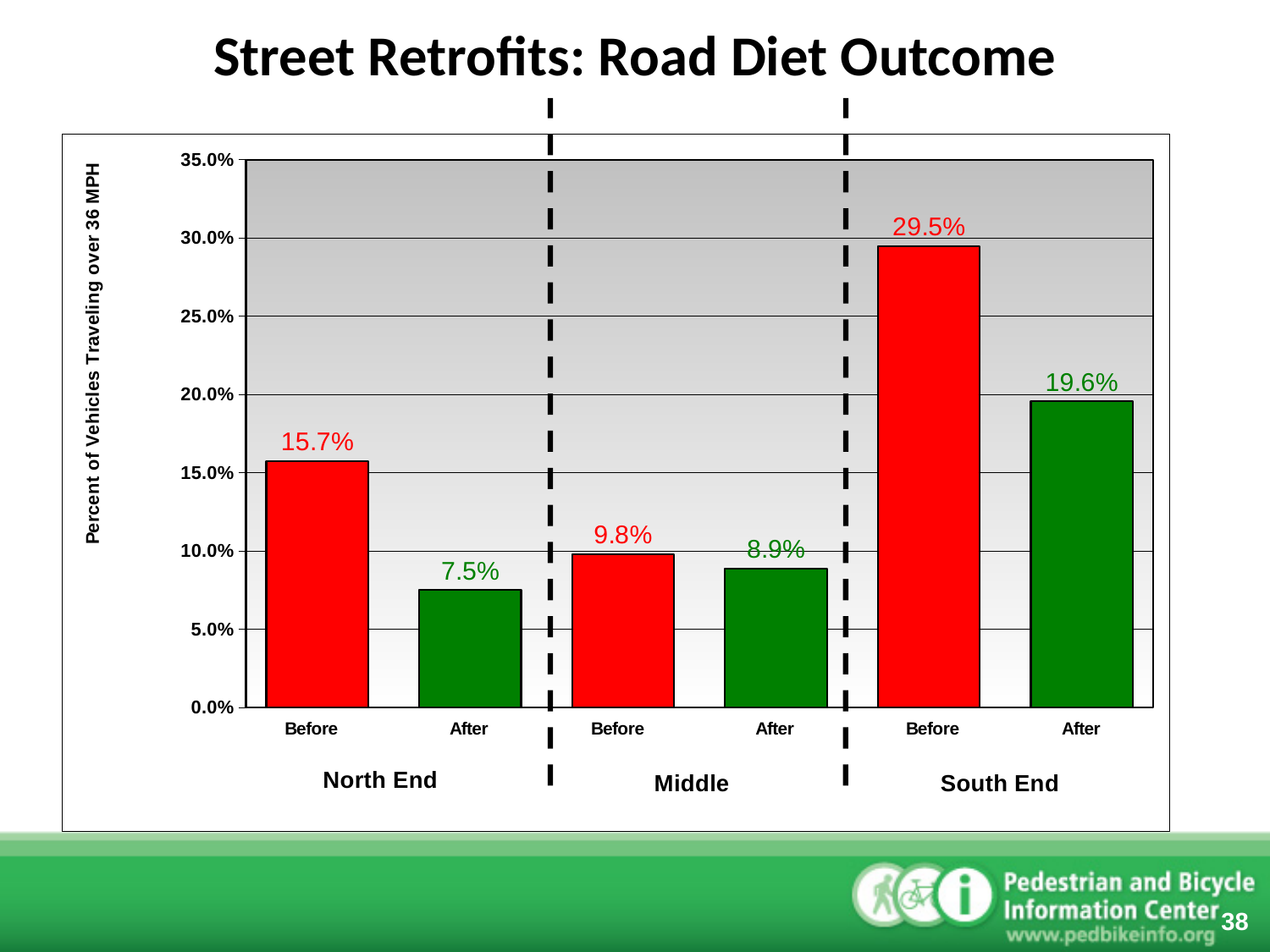

Street Retrofits: Road Diet Outcome

### Chart

| Category |  |  |  |  |  |  |
|---|---|---|---|---|---|---|
38